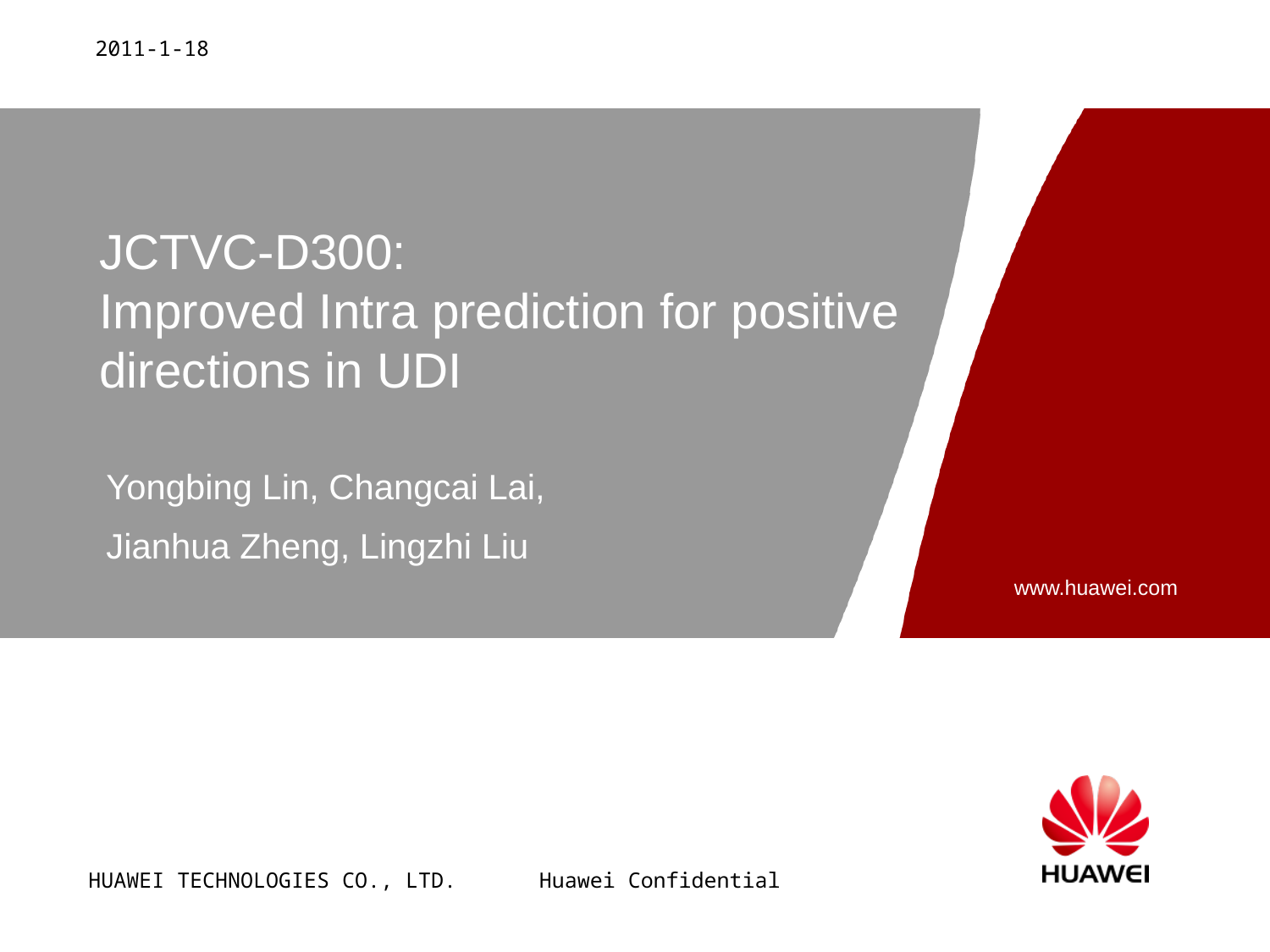

2011-1-18
# JCTVC-D300: Improved Intra prediction for positive directions in UDI
Yongbing Lin, Changcai Lai,
Jianhua Zheng, Lingzhi Liu